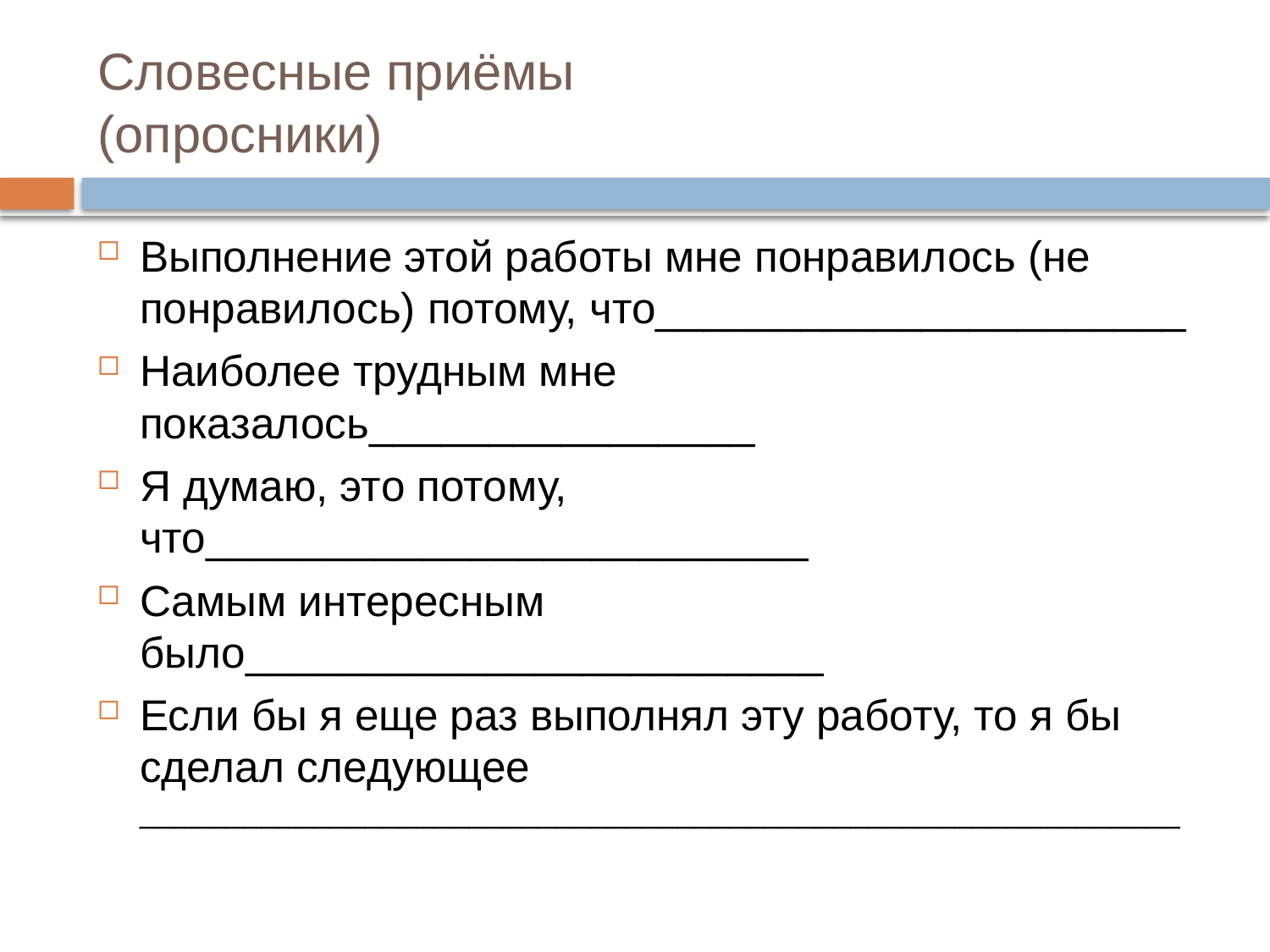

# Словесные приёмы (опросники)
Выполнение этой работы мне понравилось (не понравилось) потому, что______________________
Наиболее трудным мне показалось________________
Я думаю, это потому, что_________________________
Самым интересным было________________________
Если бы я еще раз выполнял эту работу, то я бы сделал следующее ____________________________________________________________